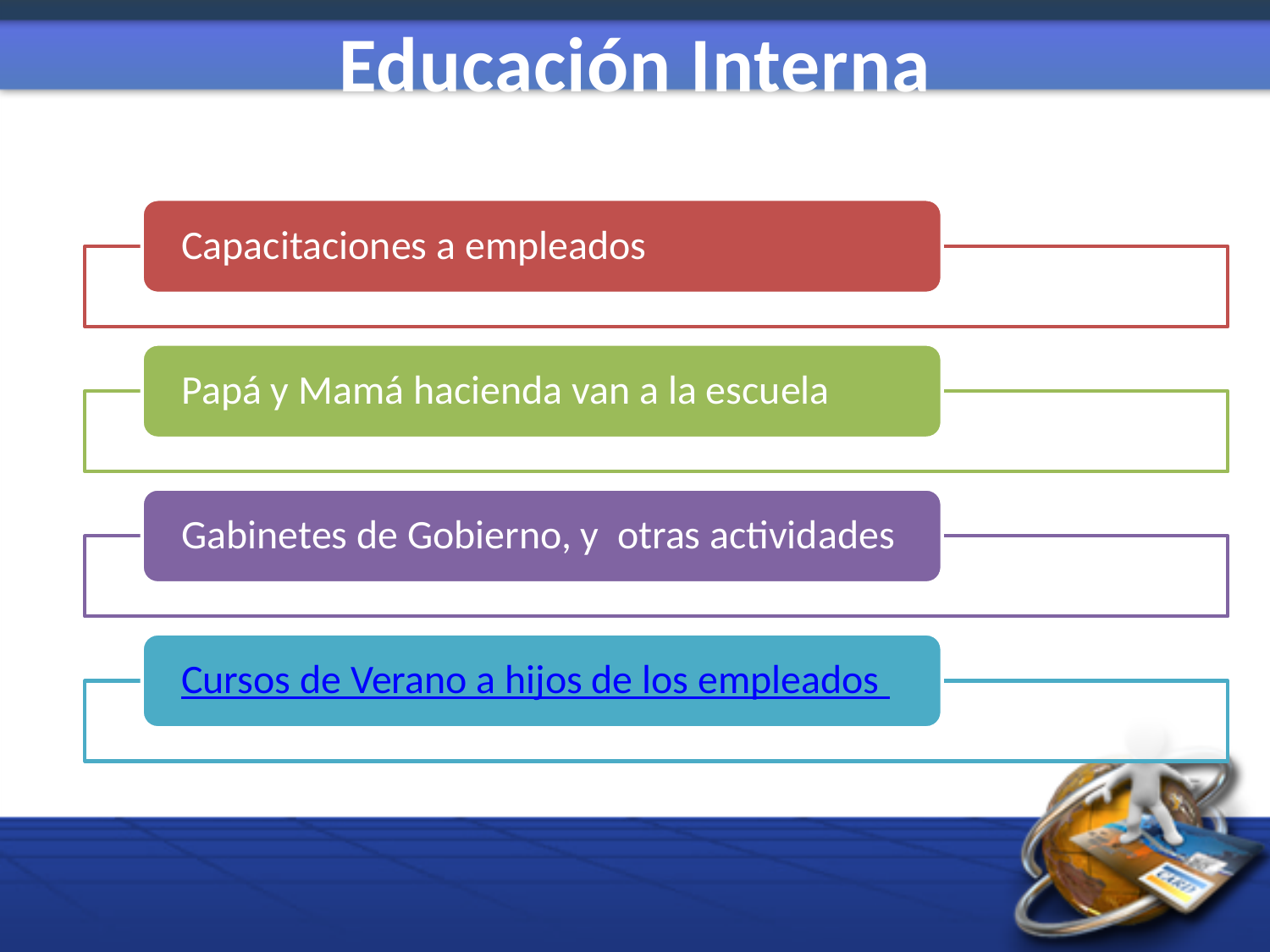

Educación Interna
Capacitaciones a empleados
Papá y Mamá hacienda van a la escuela
Gabinetes de Gobierno, y  otras actividades
Cursos de Verano a hijos de los empleados